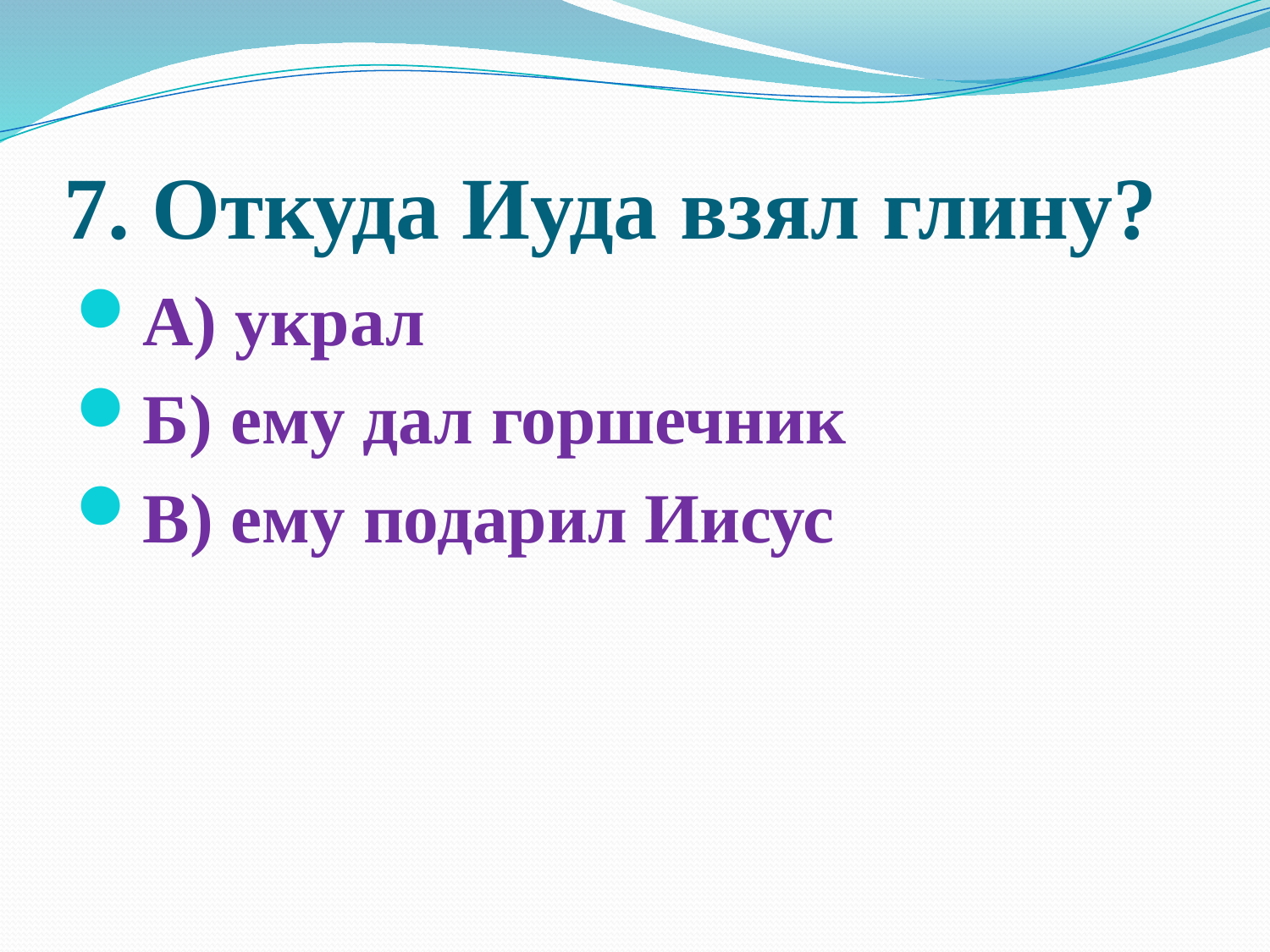

# 7. Откуда Иуда взял глину?
А) украл
Б) ему дал горшечник
В) ему подарил Иисус